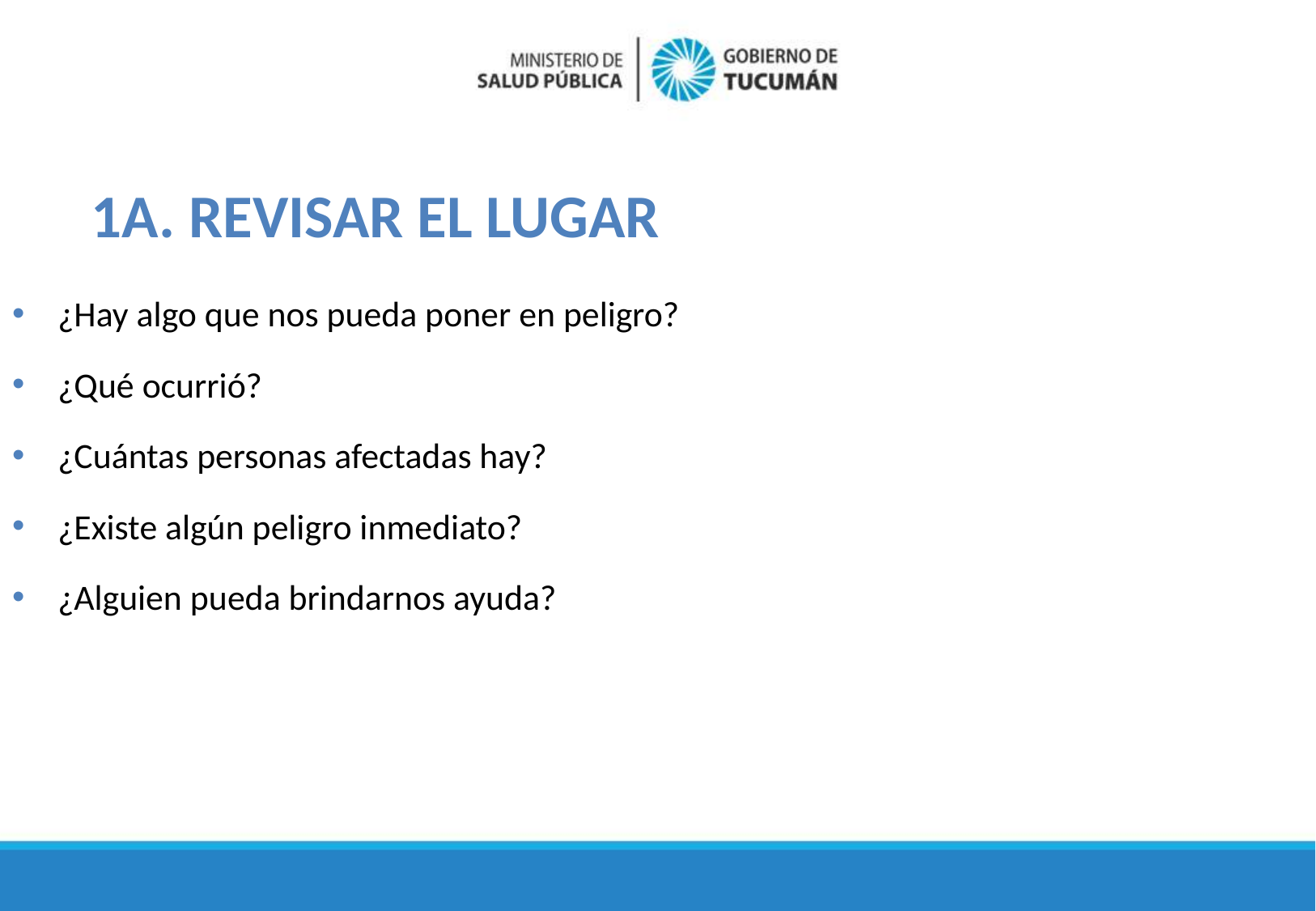

# 1A. REVISar EL LUGAR
¿Hay algo que nos pueda poner en peligro?
¿Qué ocurrió?
¿Cuántas personas afectadas hay?
¿Existe algún peligro inmediato?
¿Alguien pueda brindarnos ayuda?